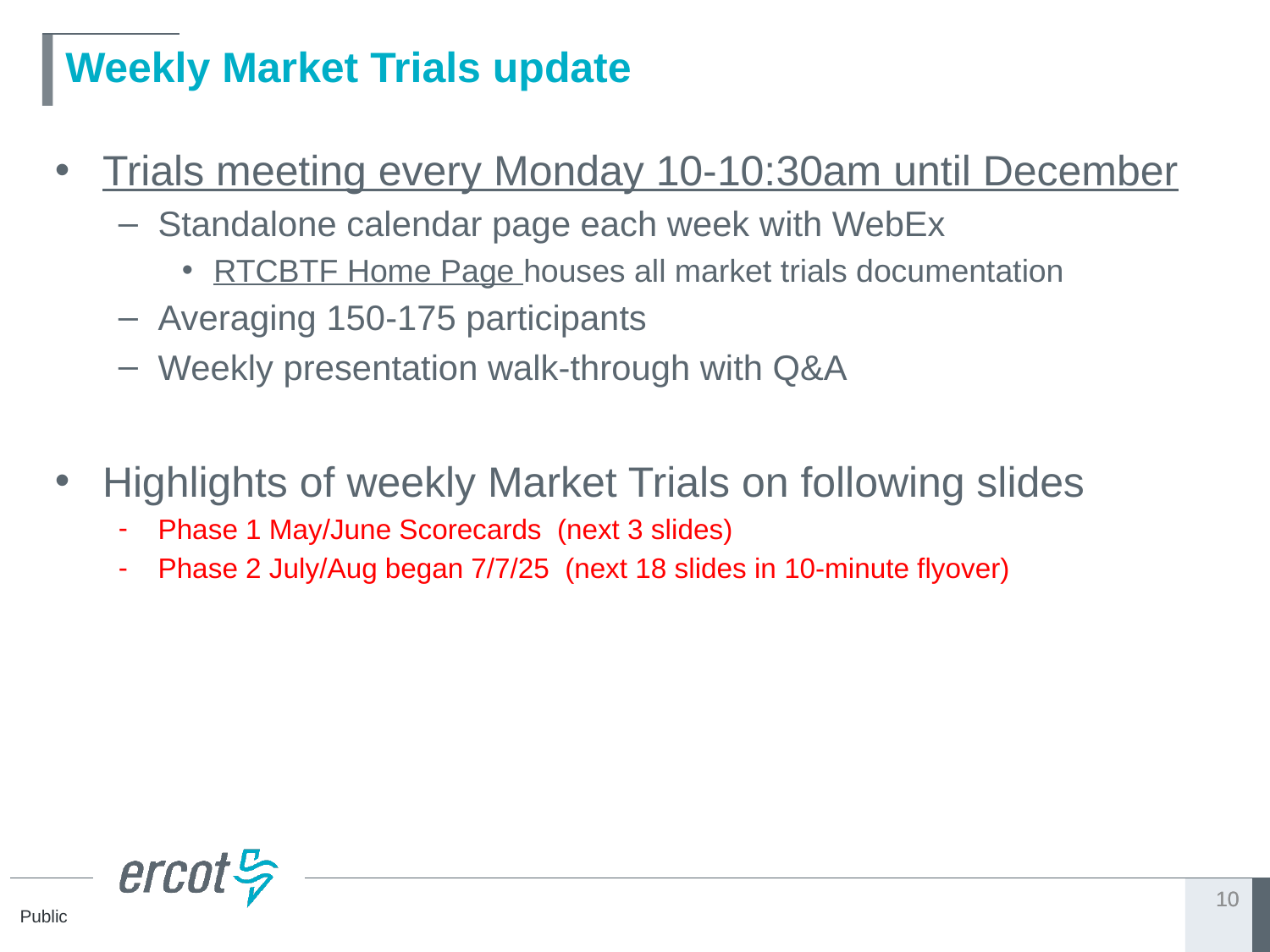

# Weekly Market Trials update
Trials meeting every Monday 10-10:30am until December
Standalone calendar page each week with WebEx
RTCBTF Home Page houses all market trials documentation
Averaging 150-175 participants
Weekly presentation walk-through with Q&A

Highlights of weekly Market Trials on following slides
Phase 1 May/June Scorecards  (next 3 slides)
Phase 2 July/Aug began 7/7/25  (next 18 slides in 10-minute flyover)
10